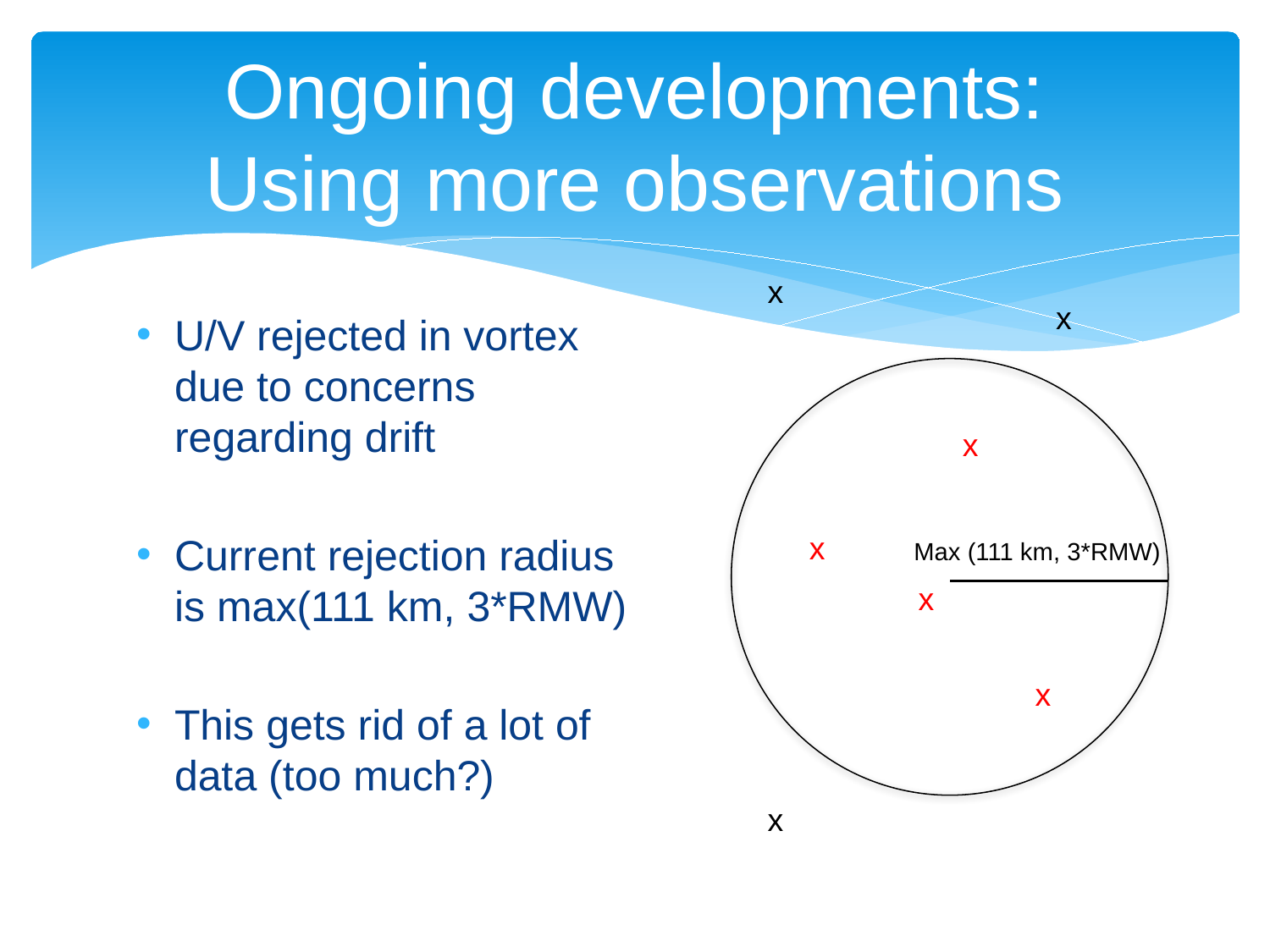

# Ongoing developments: Using more observations
x
x

x
x
Max (111 km, 3*RMW)
x
x
x
U/V rejected in vortex due to concerns regarding drift

Current rejection radius is max(111 km, 3*RMW)

This gets rid of a lot of data (too much?)